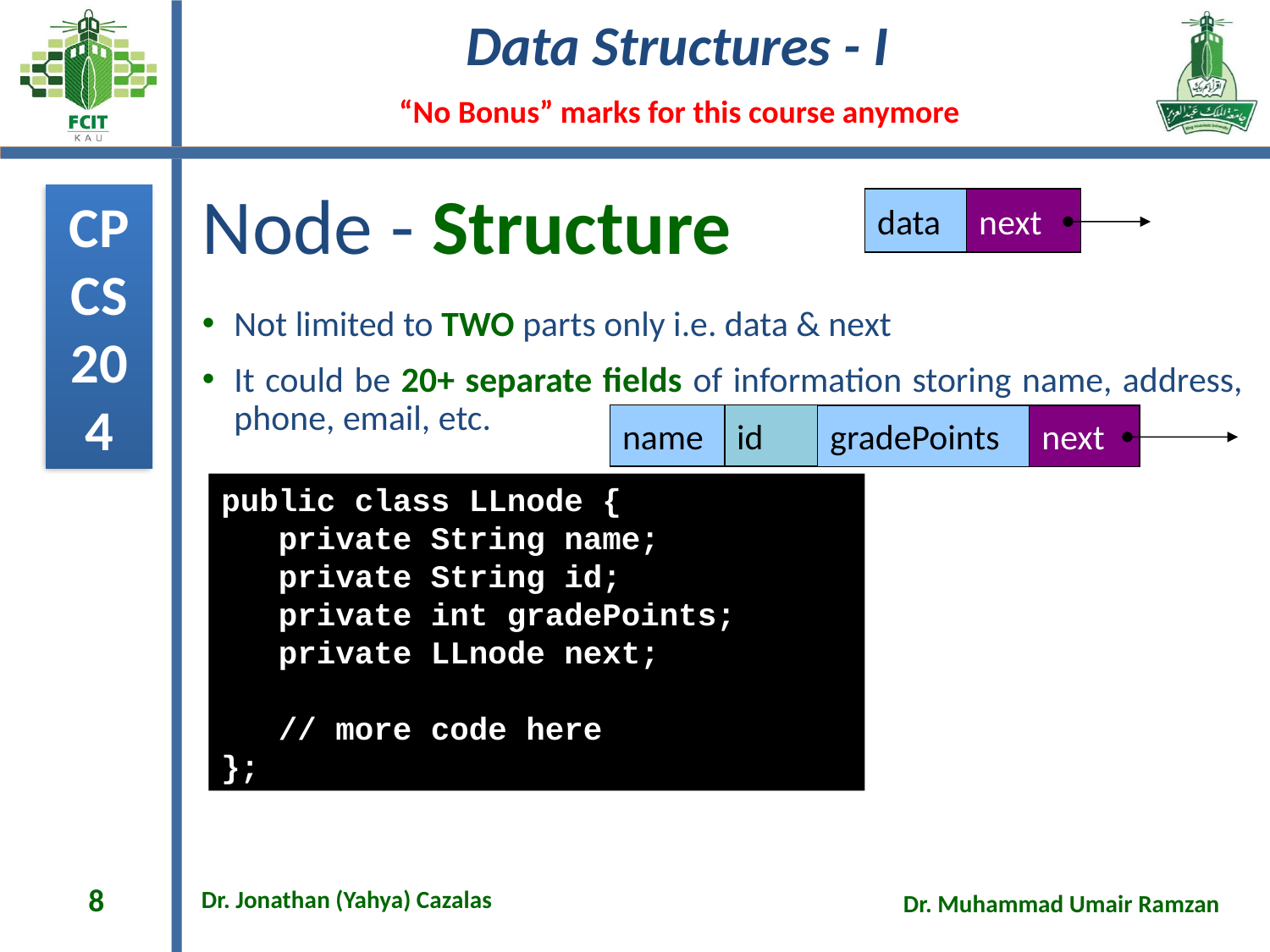

# Node - Structure
data
next

Not limited to TWO parts only i.e. data & next
It could be 20+ separate fields of information storing name, address, phone, email, etc.

name
id
gradePoints
next

public class LLnode {
   private String name;
   private String id;
   private int gradePoints;
   private LLnode next;

   // more code here
};
8